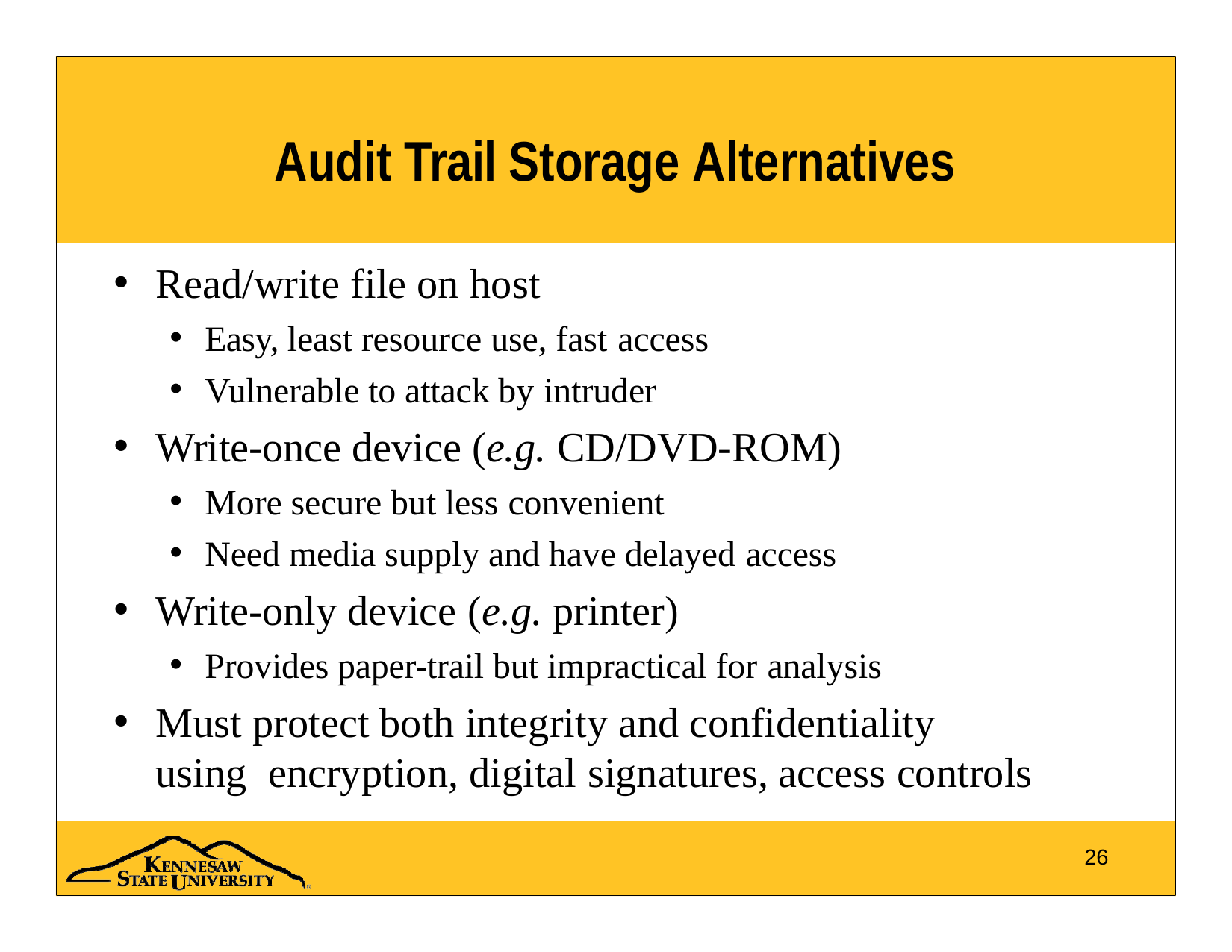

# Audit Trail Storage Alternatives
Read/write file on host
Easy, least resource use, fast access
Vulnerable to attack by intruder
Write-once device (e.g. CD/DVD-ROM)
More secure but less convenient
Need media supply and have delayed access
Write-only device (e.g. printer)
Provides paper-trail but impractical for analysis
Must protect both integrity and confidentiality using  encryption, digital signatures, access controls

26